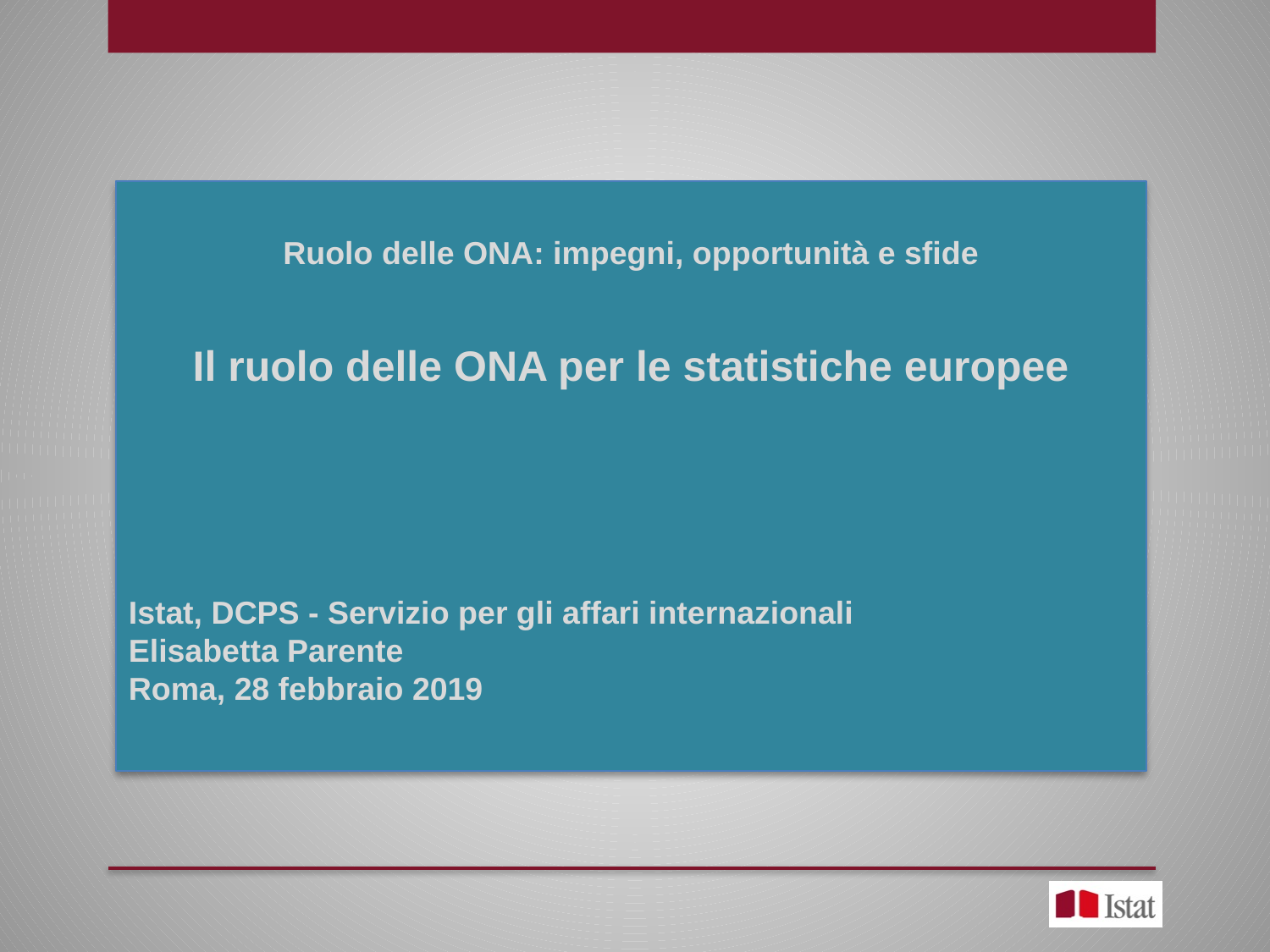

Il Regolamento (CE) N. 223/2009 sulle statistiche europee, modificato dal  Reg. 759/2015, istituisce il «Sistema Statistico Europeo (SSE) come partenariato tra  Eurostat,  gli Istituti nazionali di statistica e le “altre Autorità nazionali (ONA)” che sono responsabili dello sviluppo, della produzione e della diffusione di statistiche europee» (art.4)

Sistema Statistico Europeo
Eurostat
INS
ONA

Ruolo delle ONA: impegni, opportunità e sfide

Il ruolo delle ONA per le statistiche europee

Istat, DCPS - Servizio per gli affari internazionali
Elisabetta Parente
Roma, 28 febbraio 2019

Statistiche europee

Programma statistico europeo

Programma di lavoro annuale
     (catalogo dei prodotti statistici)

Trasmesse direttamente o indirettamente a Eurostat e non alle altre Direzioni Generali della Commissione UE

Prodotte rispettando i principi del Codice delle statistiche europee